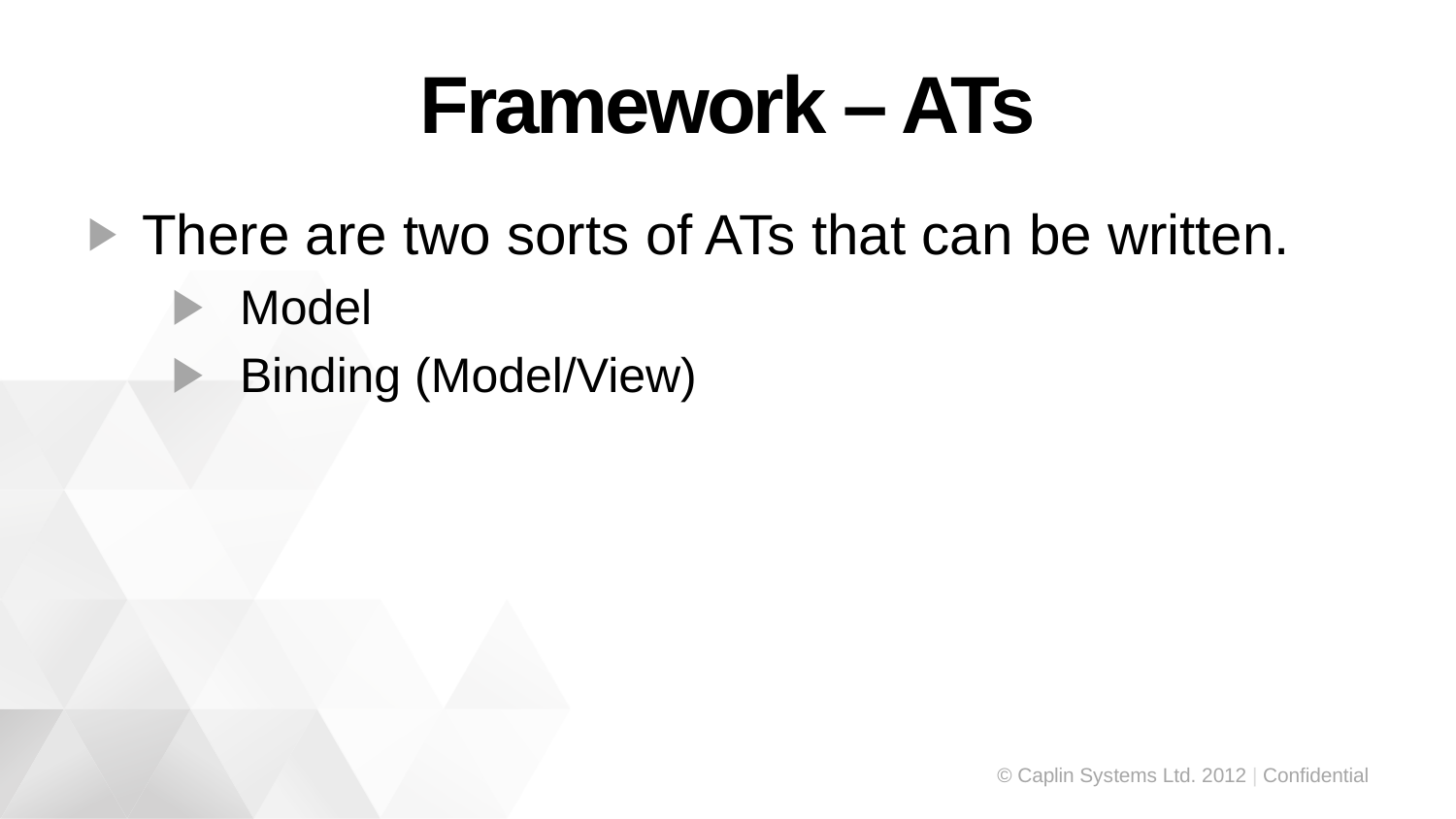

# Framework – ATs
There are two sorts of ATs that can be written.
Model
Binding (Model/View)